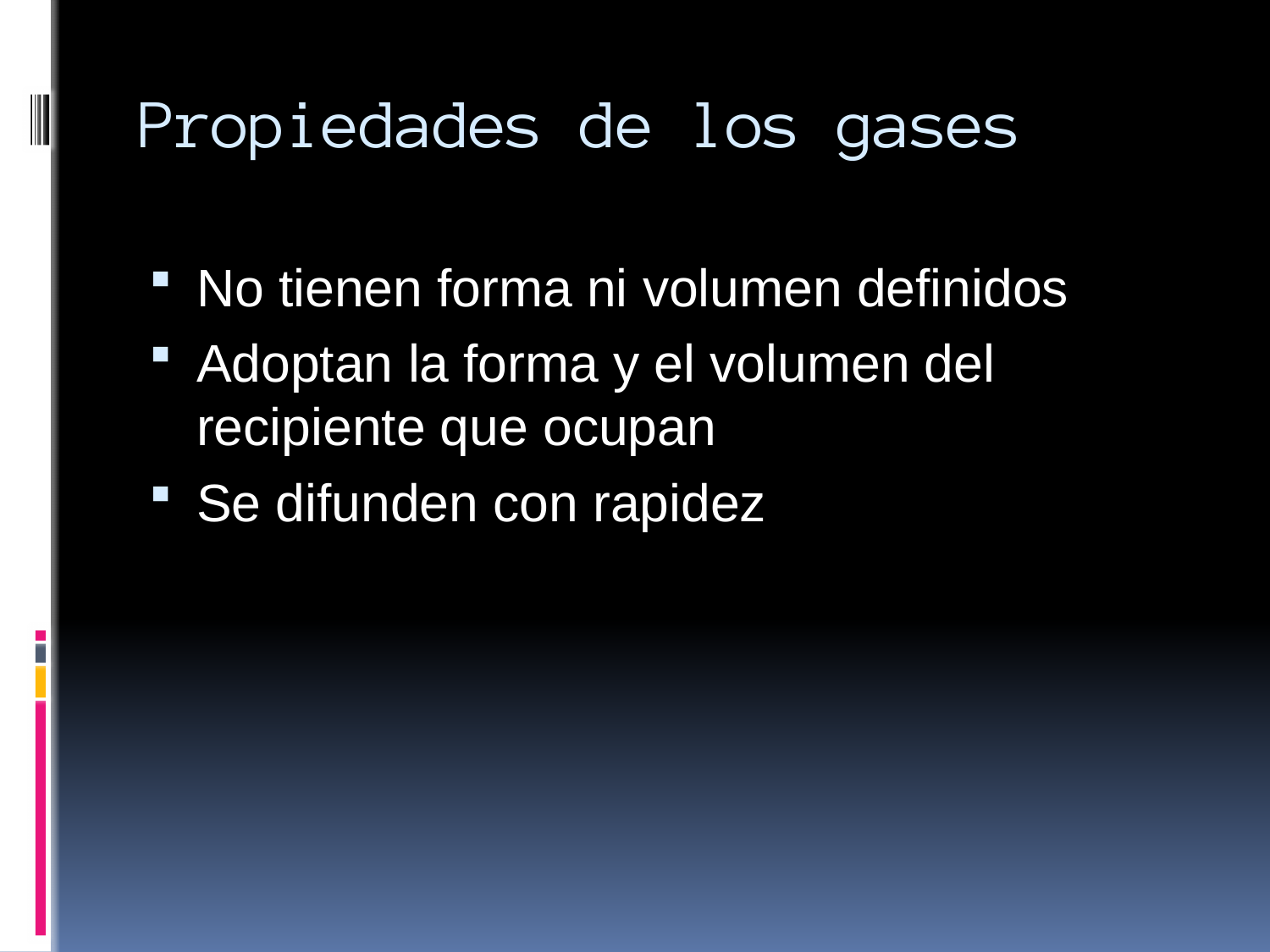

# Propiedades de los gases
No tienen forma ni volumen definidos
Adoptan la forma y el volumen del recipiente que ocupan
Se difunden con rapidez